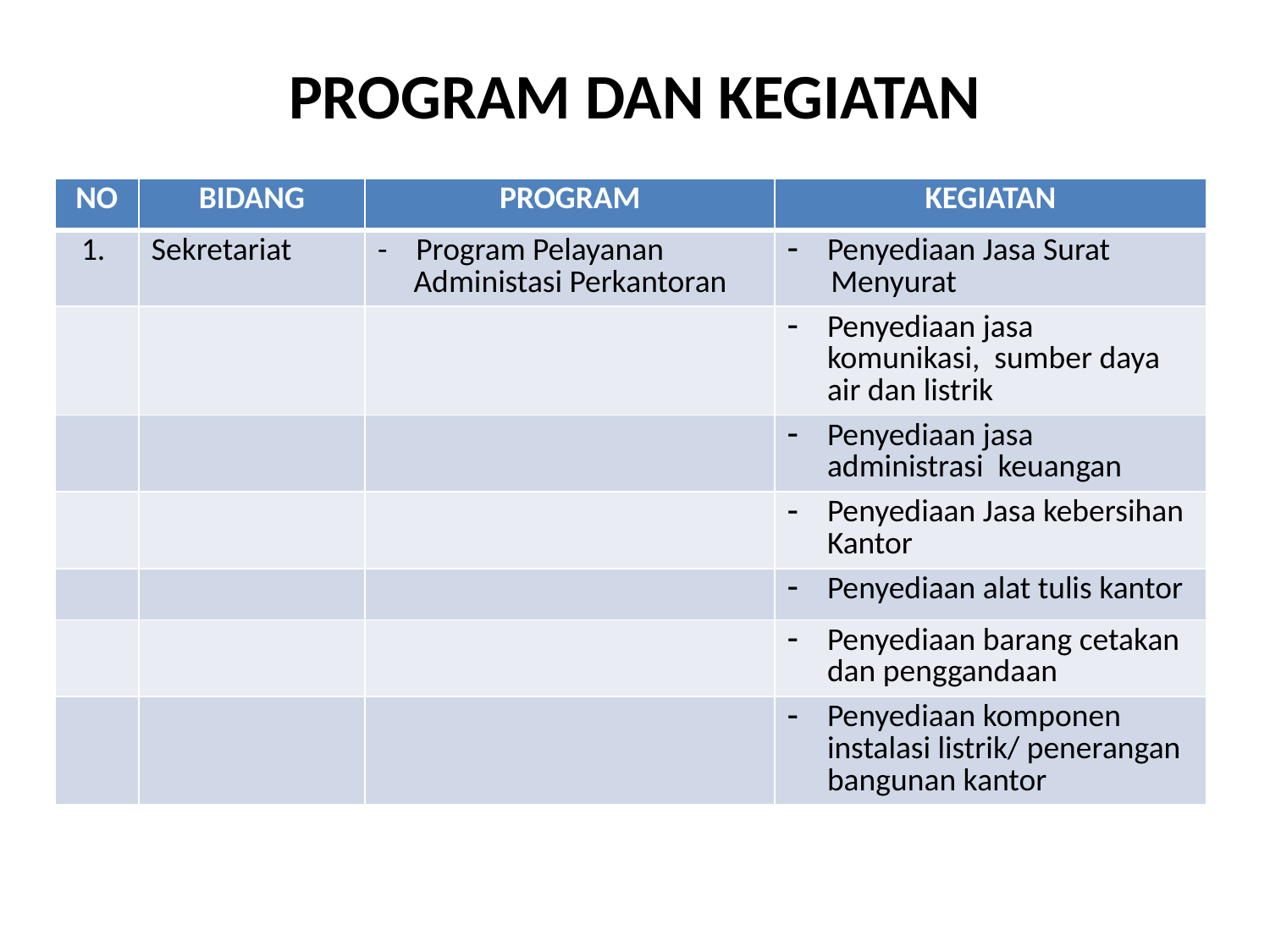

# PROGRAM DAN KEGIATAN
| NO | BIDANG | PROGRAM | KEGIATAN |
| --- | --- | --- | --- |
| 1. | Sekretariat | - Program Pelayanan Administasi Perkantoran | Penyediaan Jasa Surat Menyurat |
|  |  |  | Penyediaan jasa komunikasi, sumber daya air dan listrik |
|  |  |  | Penyediaan jasa administrasi keuangan |
|  |  |  | Penyediaan Jasa kebersihan Kantor |
|  |  |  | Penyediaan alat tulis kantor |
|  |  |  | Penyediaan barang cetakan dan penggandaan |
|  |  |  | Penyediaan komponen instalasi listrik/ penerangan bangunan kantor |